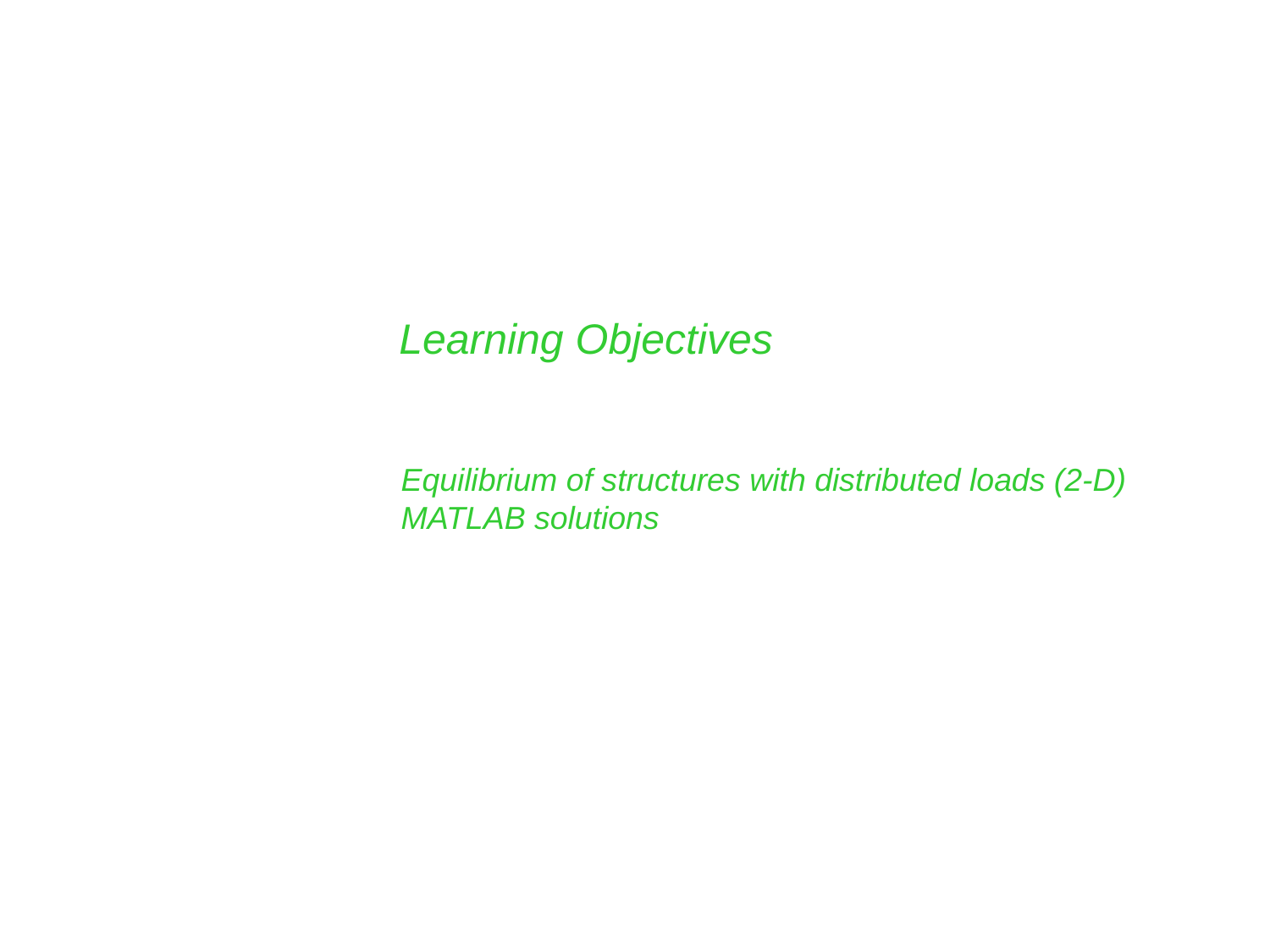

Learning Objectives
Equilibrium of structures with distributed loads (2-D)
MATLAB solutions